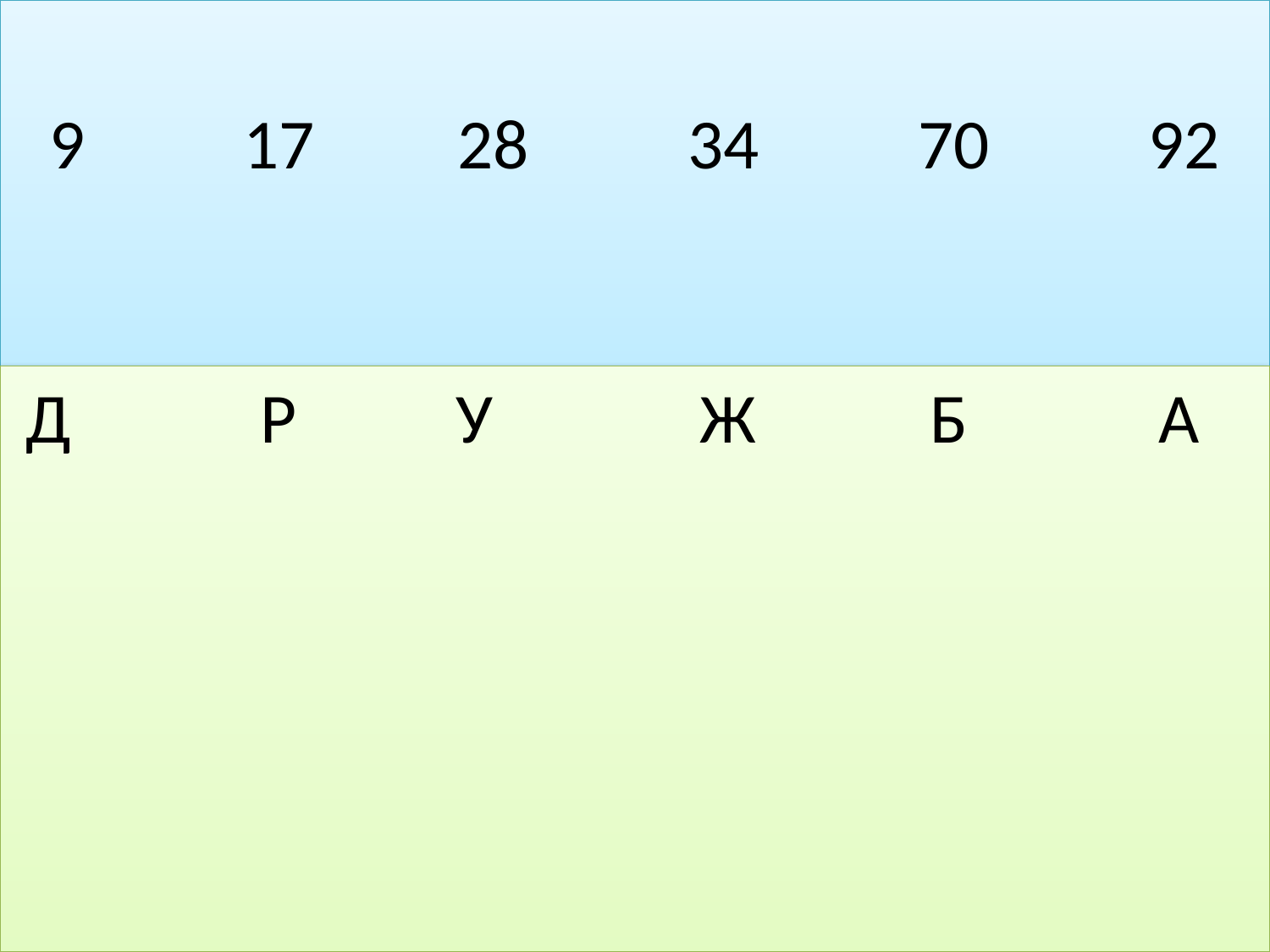

# 9          17         28          34          70          92
 Д            Р          У             Ж           Б            А